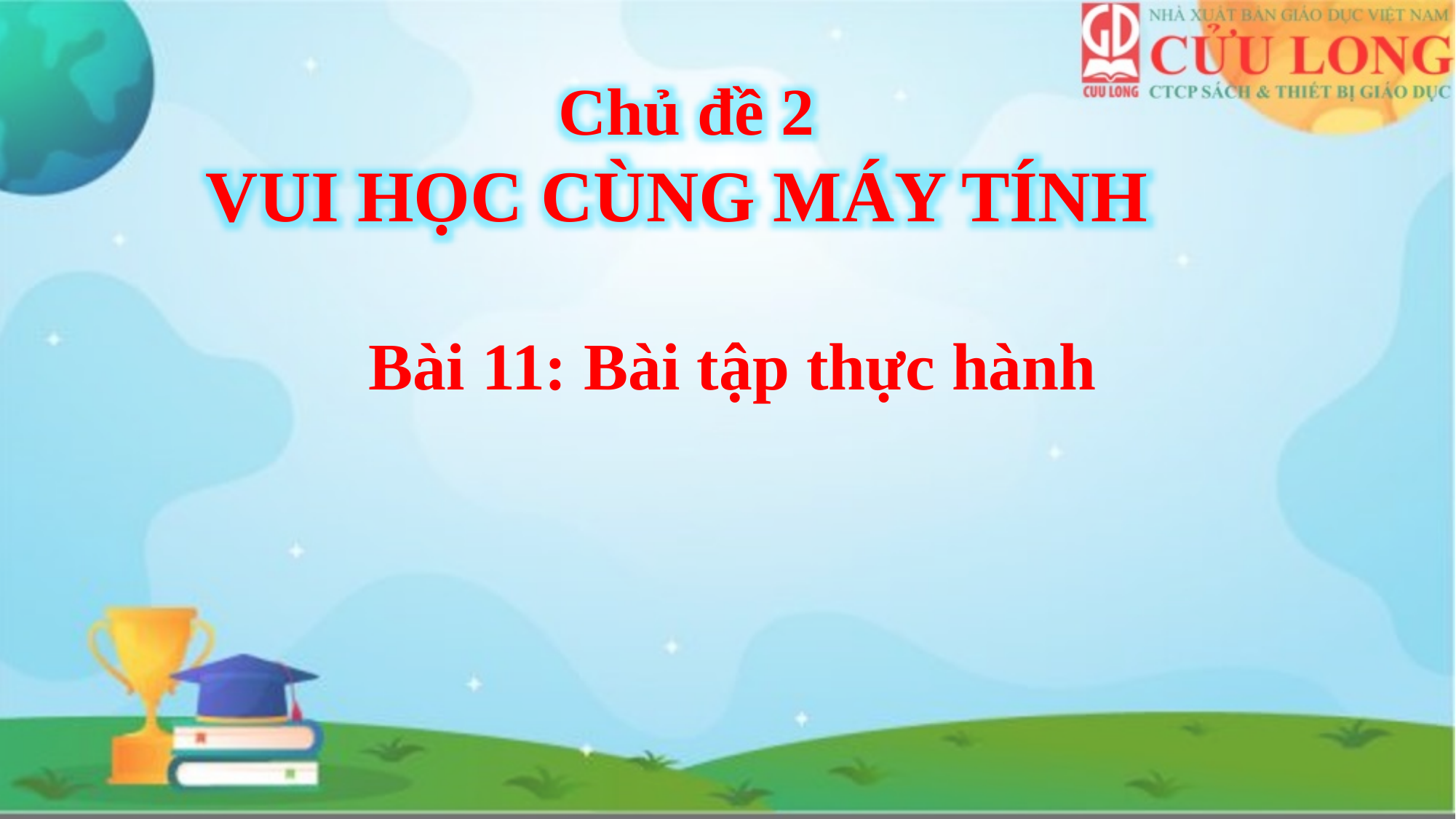

Chủ đề 2
VUI HỌC CÙNG MÁY TÍNH
Bài 11: Bài tập thực hành